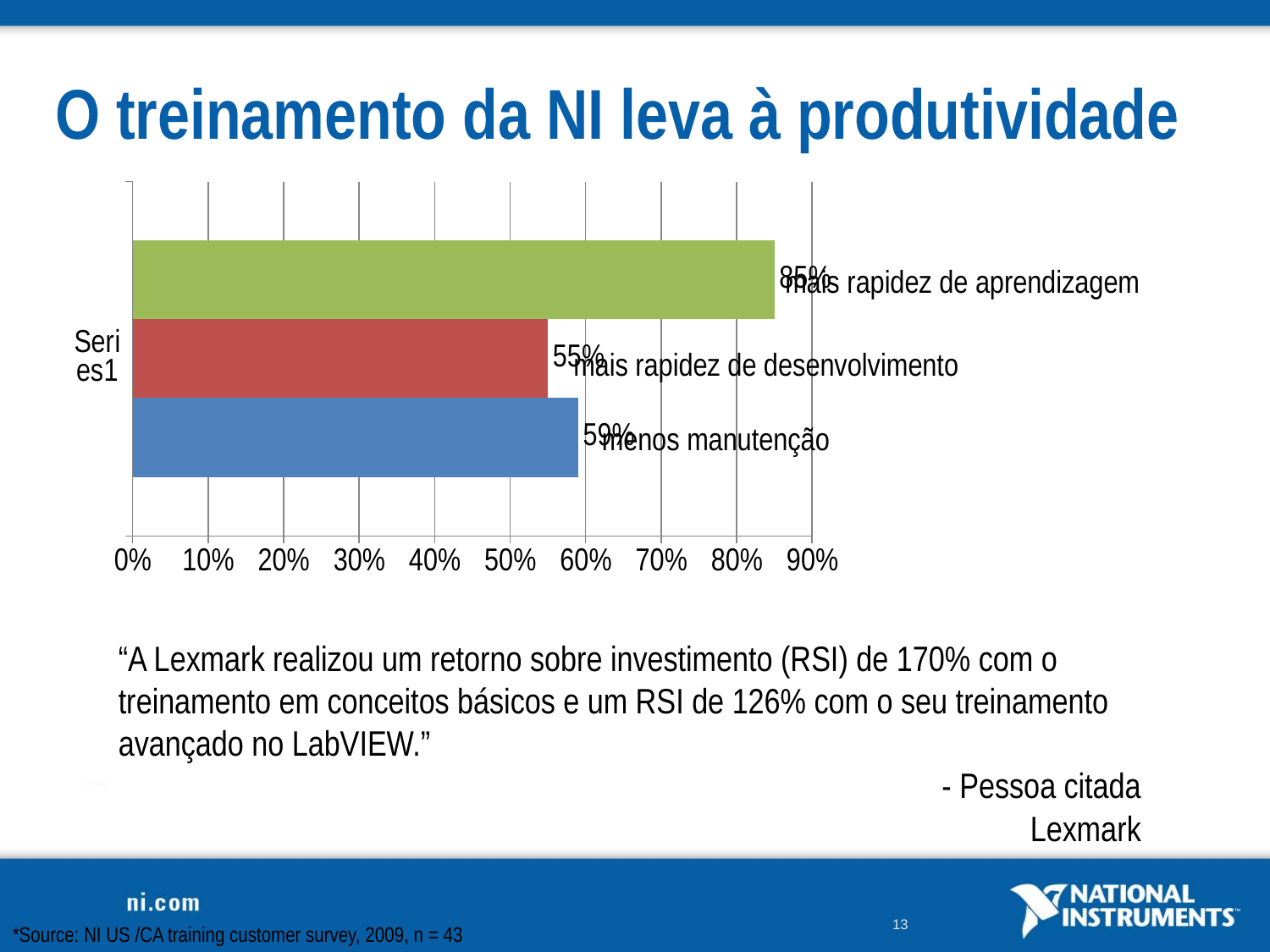

# O treinamento da NI leva à produtividade

### Chart

| Category | Column1 | Column2 | Column3 |
|---|---|---|---|
|  | 0.5900000000000006 | 0.55 | 0.8500000000000006 |
mais rapidez de aprendizagem
mais rapidez de desenvolvimento
menos manutenção
“A Lexmark realizou um retorno sobre investimento (RSI) de 170% com o treinamento em conceitos básicos e um RSI de 126% com o seu treinamento avançado no LabVIEW.”
		- Pessoa citada
			   Lexmark
*Source: NI US /CA training customer survey, 2009, n = 43